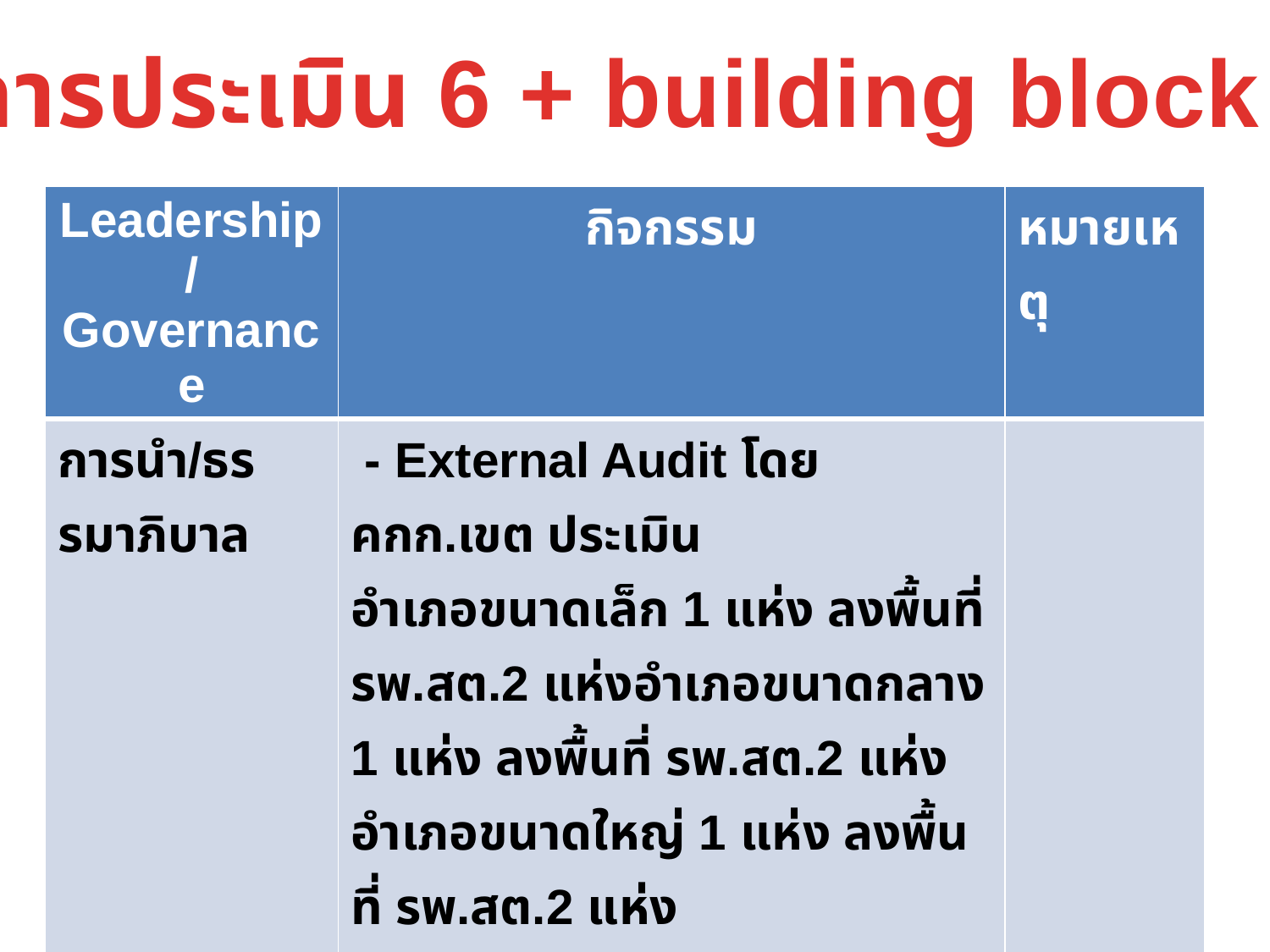

การประเมิน 6 + building block
| Leadership/ Governance | กิจกรรม | หมายเหตุ |
| --- | --- | --- |
| การนำ/ธรรมาภิบาล | - External Audit โดย คกก.เขต ประเมิน อำเภอขนาดเล็ก 1 แห่ง ลงพื้นที่ รพ.สต.2 แห่งอำเภอขนาดกลาง 1 แห่ง ลงพื้นที่ รพ.สต.2 แห่ง อำเภอขนาดใหญ่ 1 แห่ง ลงพื้นที่ รพ.สต.2 แห่ง \*\*\* อยู่ระหว่างคัดเลือกอำเภอ \*\*\* 7.นำเสนอความก้าวหน้าที่ประชุม morning talk และ คปสจ. 8.สรุปการดำเนินงาน |  |